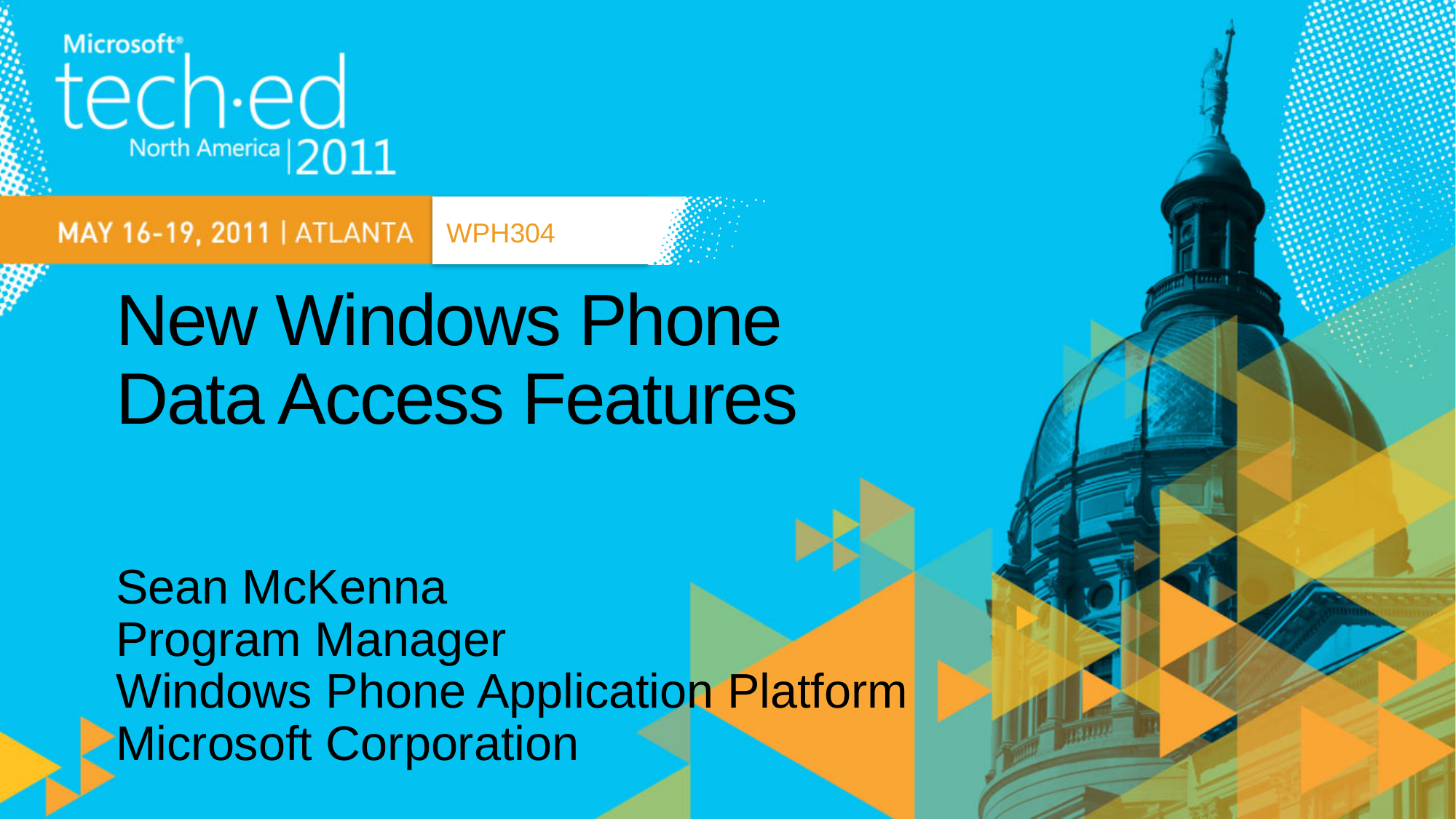

WPH304
# New Windows Phone Data Access Features
Sean McKenna
Program Manager
Windows Phone Application Platform
Microsoft Corporation